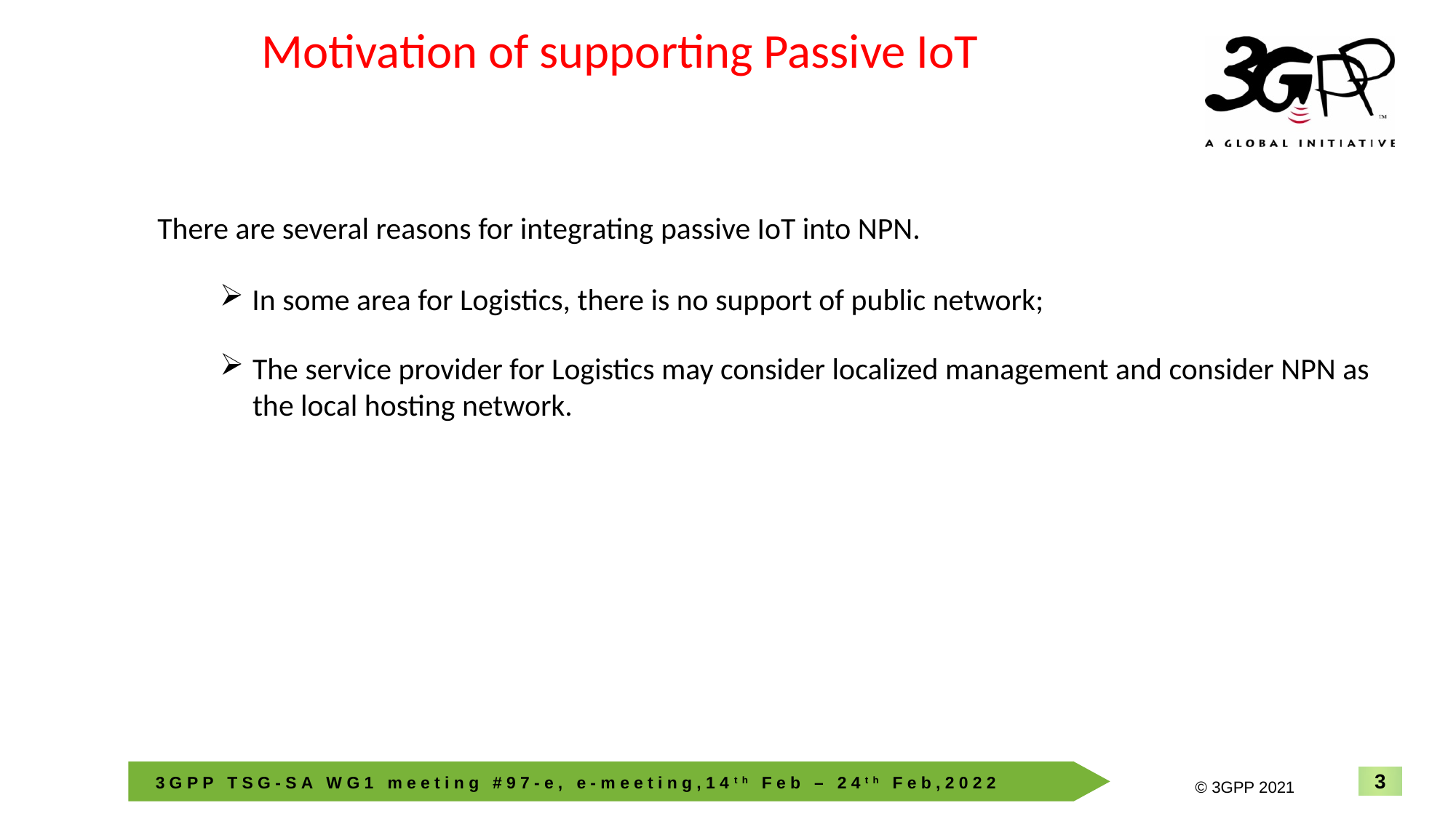

# Motivation of supporting Passive IoT
There are several reasons for integrating passive IoT into NPN.
In some area for Logistics, there is no support of public network;
The service provider for Logistics may consider localized management and consider NPN as the local hosting network.